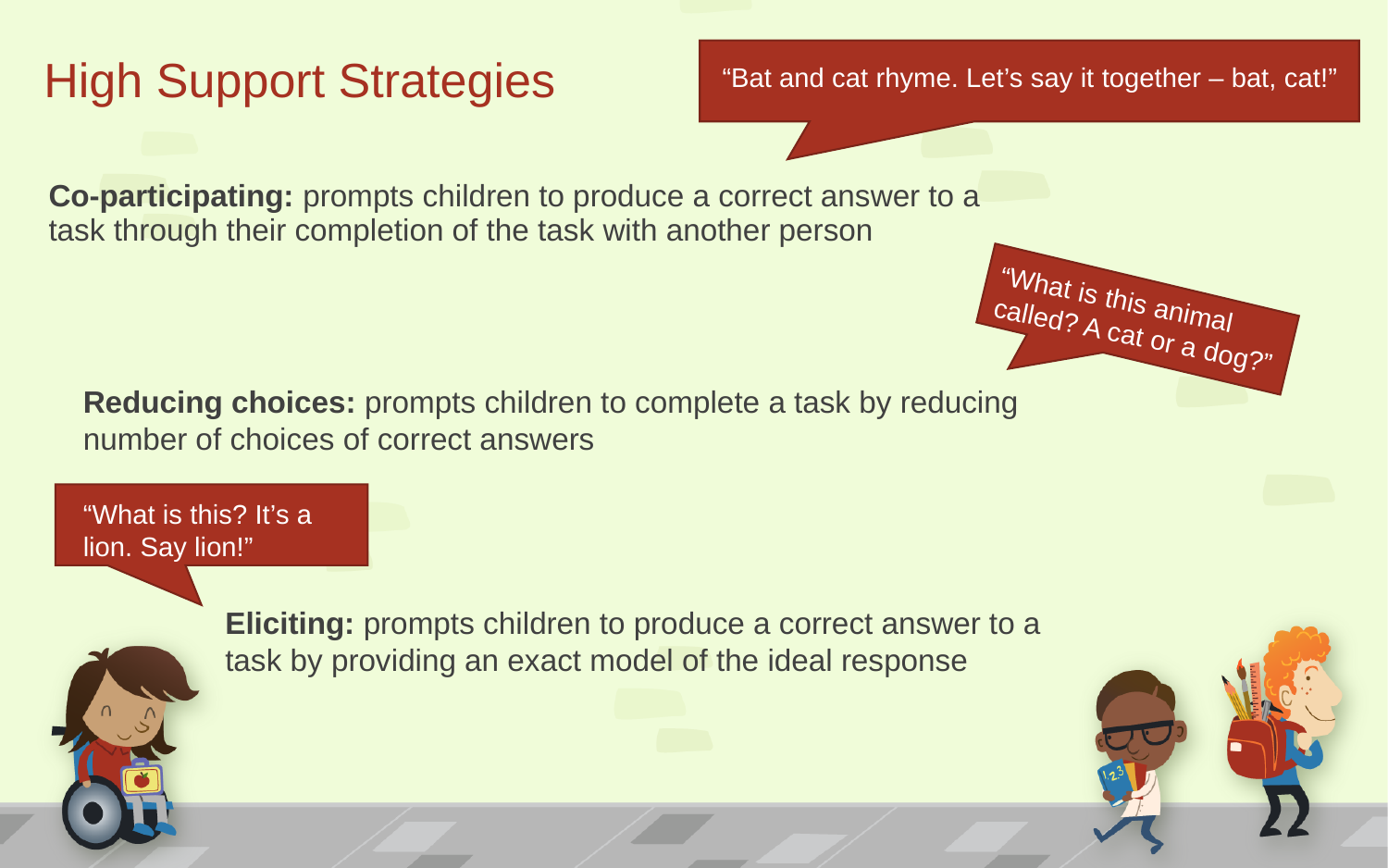

# High Support Strategies

“Bat and cat rhyme. Let’s say it together – bat, cat!”
Co-participating: prompts children to produce a correct answer to a task through their completion of the task with another person

“What is this animal called? A cat or a dog?”
Reducing choices: prompts children to complete a task by reducing number of choices of correct answers

“What is this? It’s a lion. Say lion!”
Eliciting: prompts children to produce a correct answer to a task by providing an exact model of the ideal response